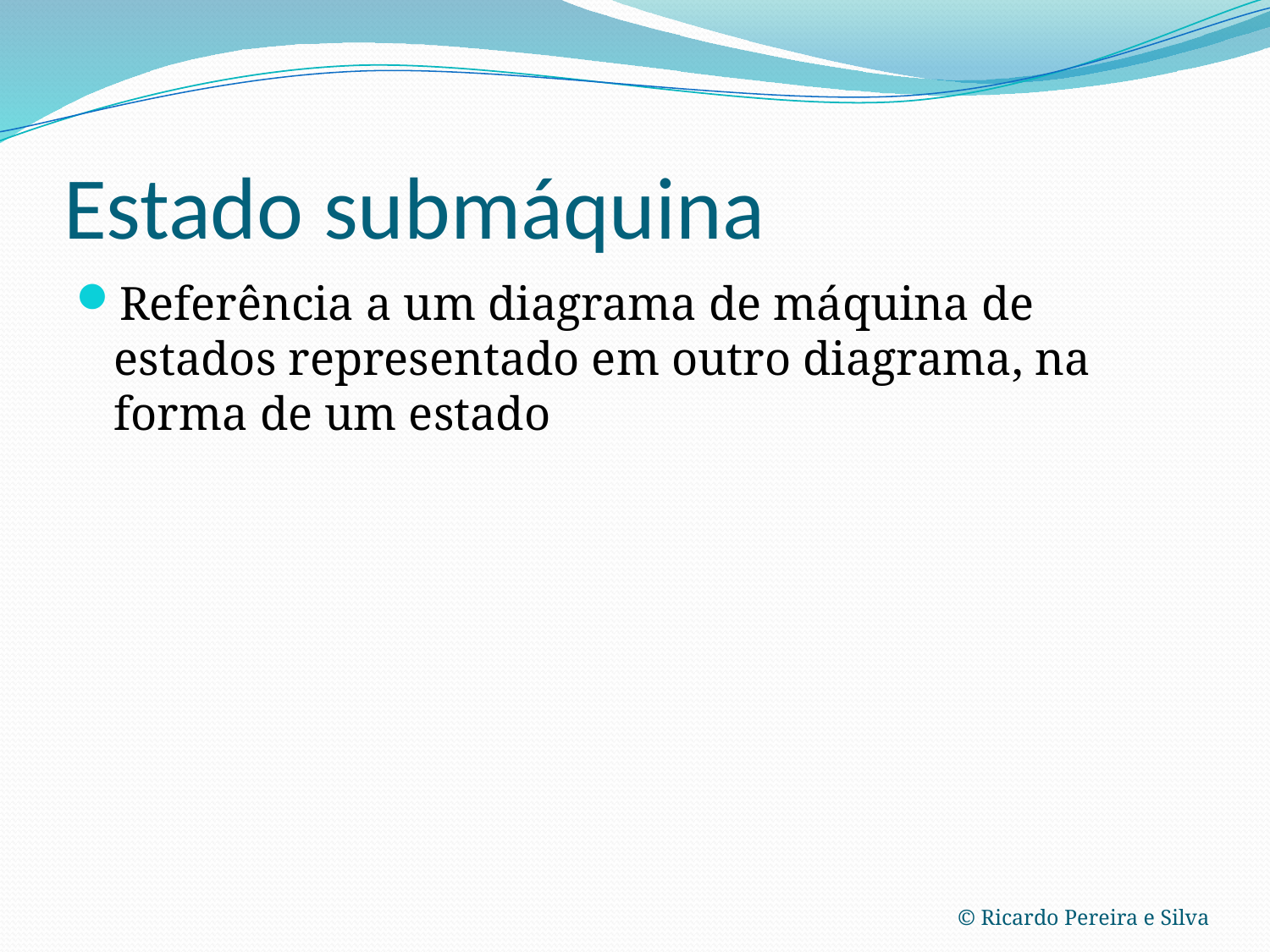

# Estado submáquina
Referência a um diagrama de máquina de estados representado em outro diagrama, na forma de um estado
© Ricardo Pereira e Silva